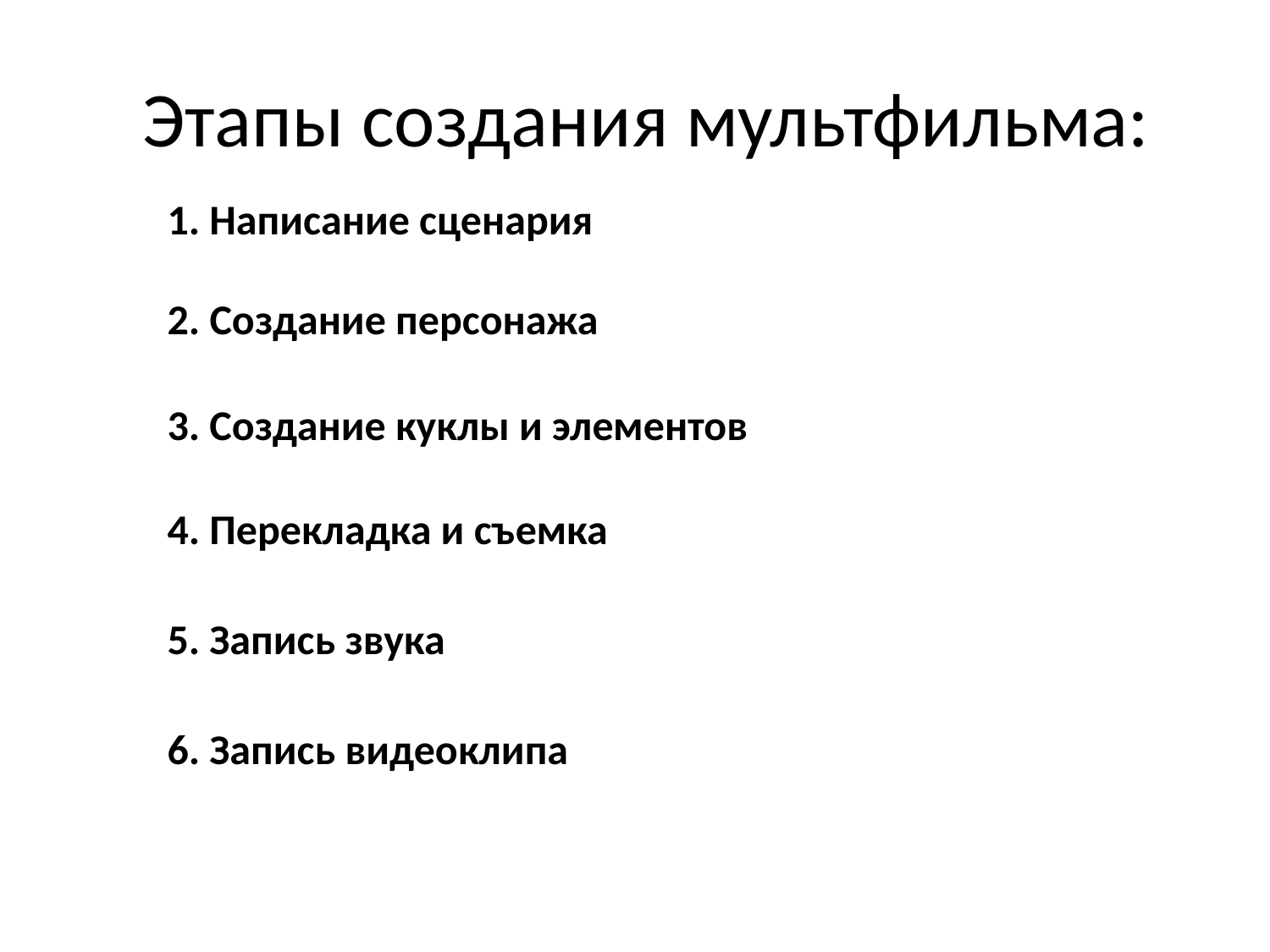

# Этапы создания мультфильма:
1. Написание сценария
2. Создание персонажа
3. Создание куклы и элементов
4. Перекладка и съемка
5. Запись звука
6. Запись видеоклипа